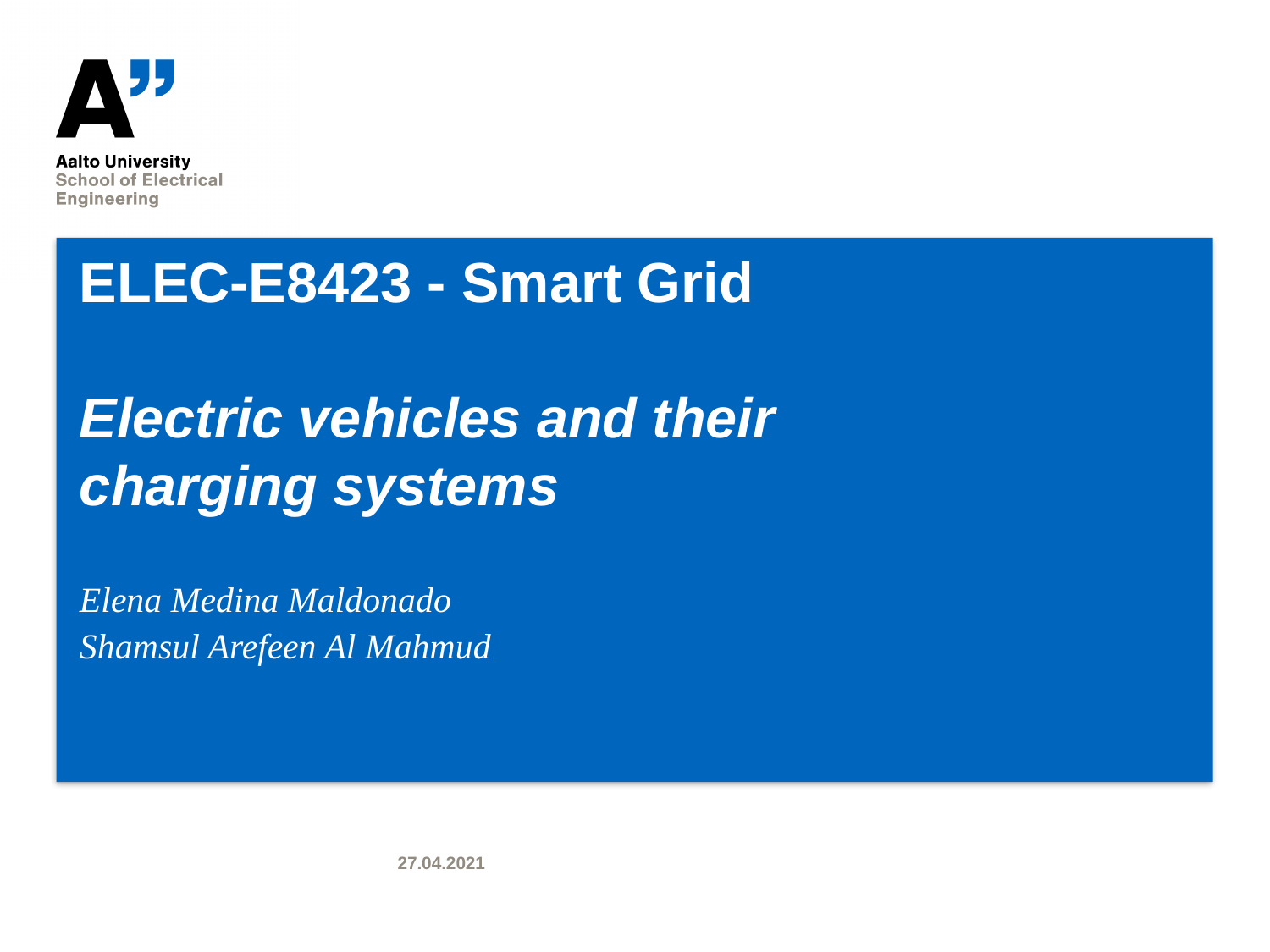

# ELEC-E8423 - Smart Grid Electric vehicles and their charging systems
Elena Medina Maldonado
Shamsul Arefeen Al Mahmud

27.04.2021